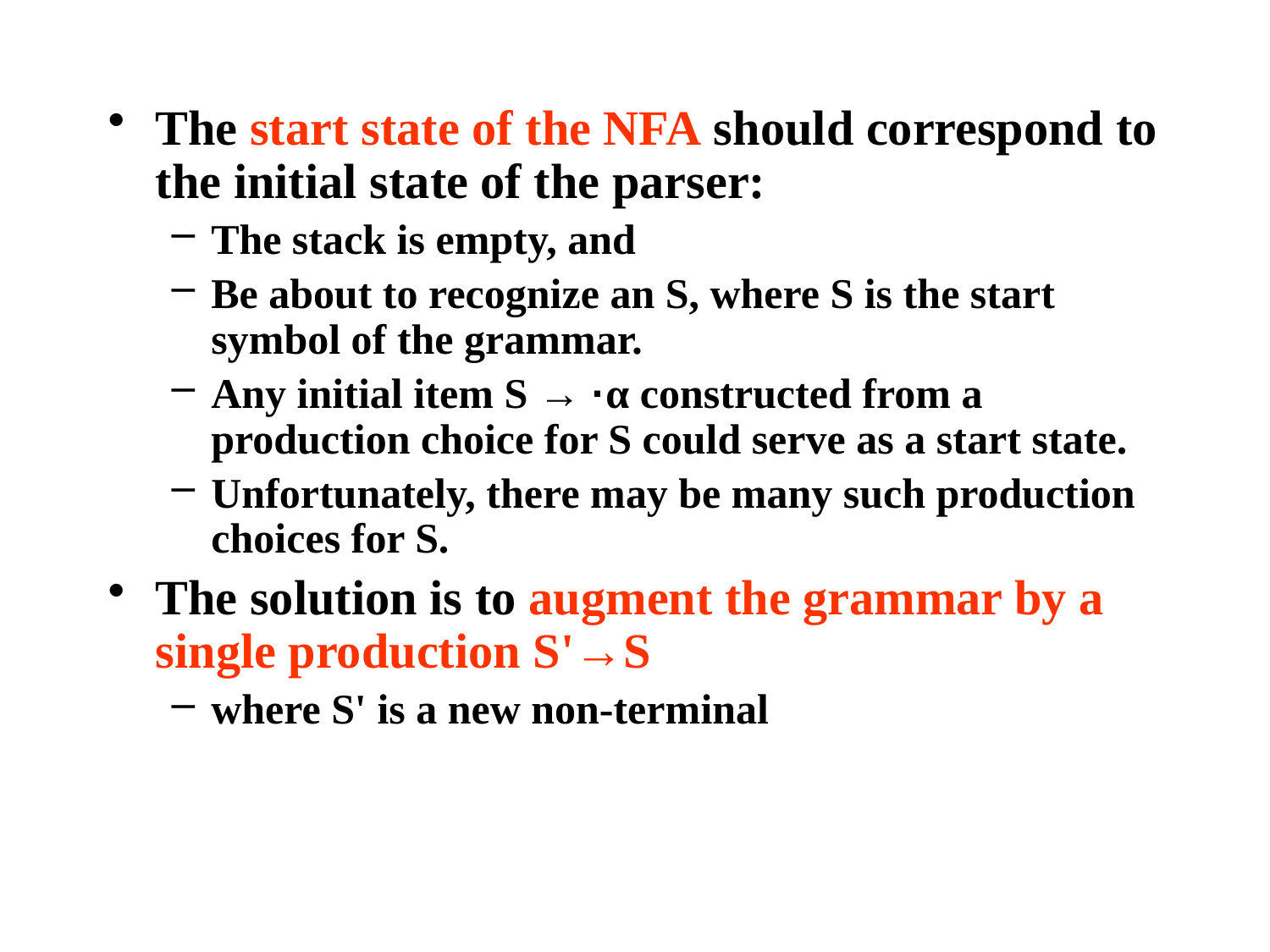

The start state of the NFA should correspond to the initial state of the parser:
The stack is empty, and
Be about to recognize an S, where S is the start symbol of the grammar.
Any initial item S → ·α constructed from a production choice for S could serve as a start state.
Unfortunately, there may be many such production choices for S.
The solution is to augment the grammar by a single production S'→S
where S' is a new non-terminal